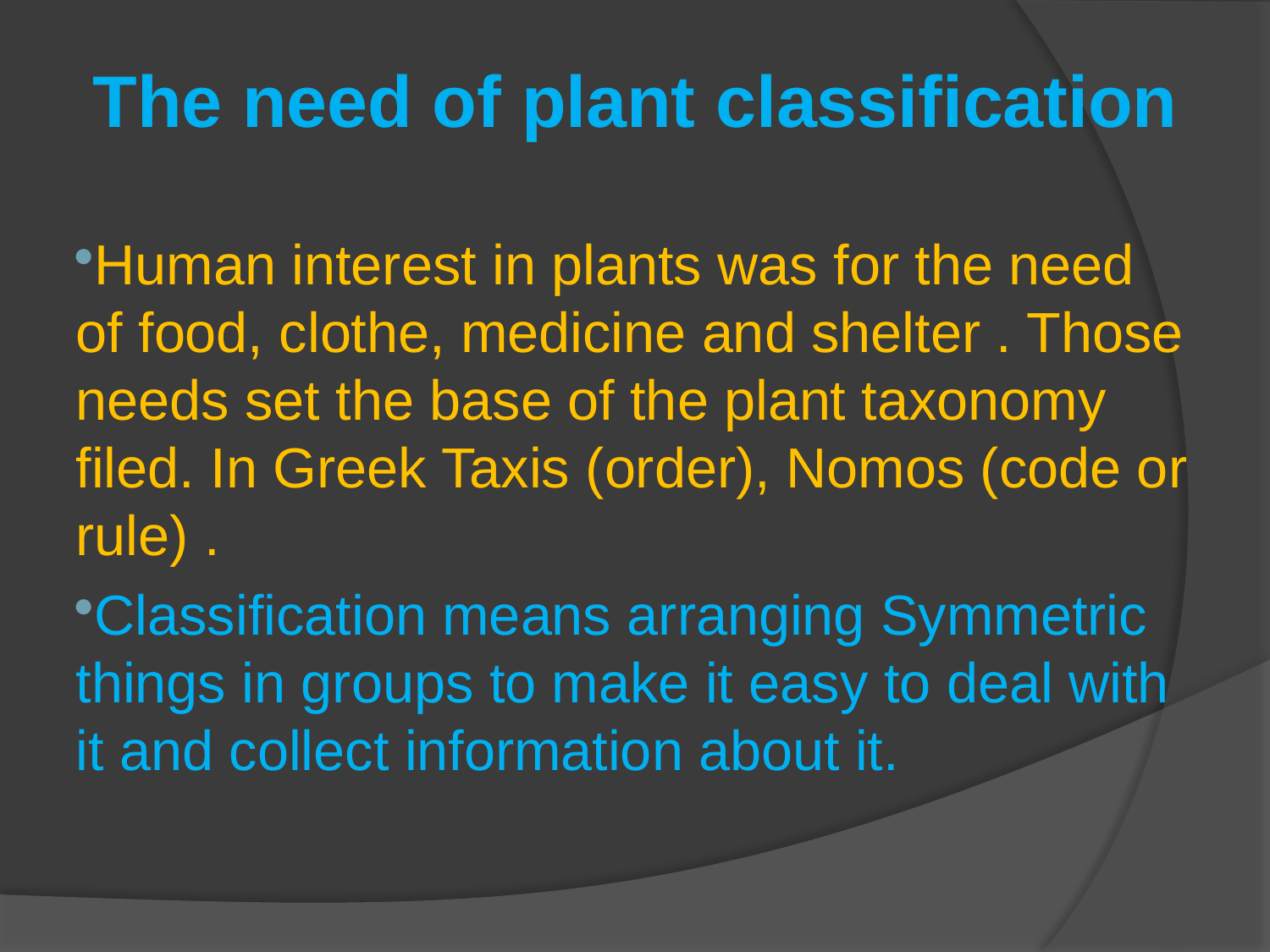

# The need of plant classification
Human interest in plants was for the need of food, clothe, medicine and shelter . Those needs set the base of the plant taxonomy filed. In Greek Taxis (order), Nomos (code or rule) .
Classification means arranging Symmetric things in groups to make it easy to deal with it and collect information about it.